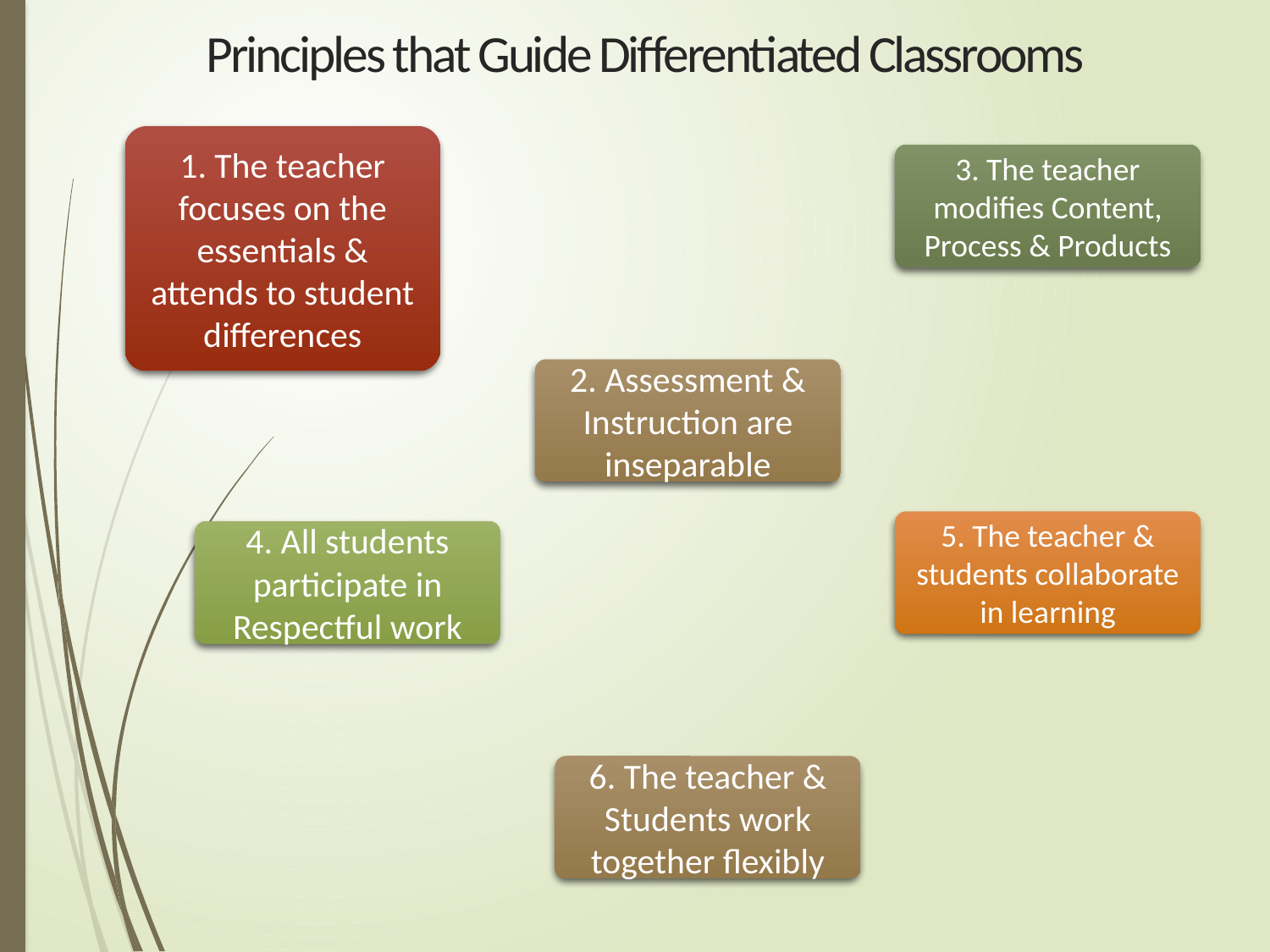

# Principles that Guide Differentiated Classrooms
1. The teacher focuses on the essentials & attends to student differences
3. The teacher modifies Content, Process & Products
2. Assessment & Instruction are inseparable
5. The teacher & students collaborate in learning
4. All students participate in Respectful work
6. The teacher & Students work together flexibly